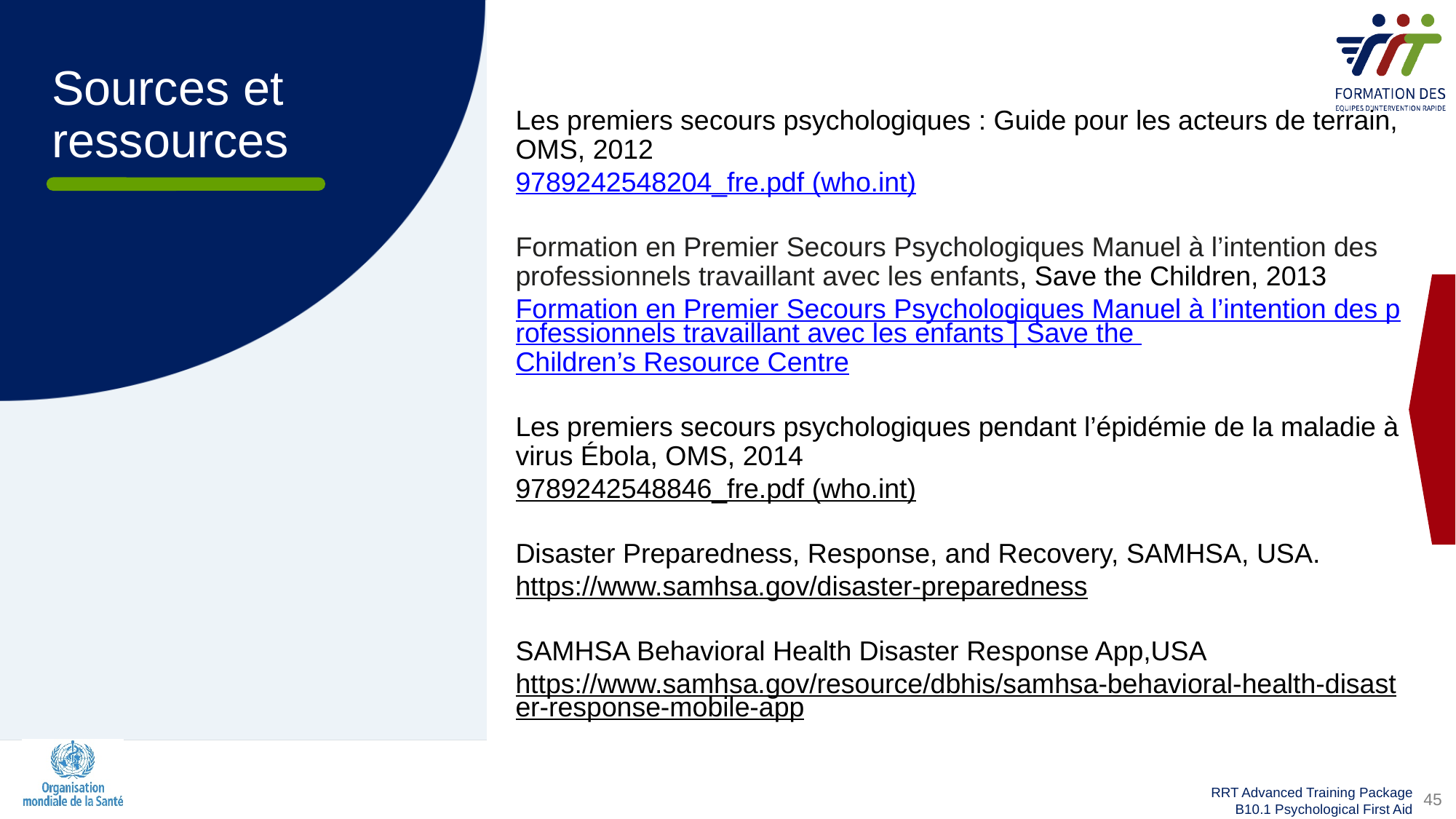

# Sources et ressources
Les premiers secours psychologiques : Guide pour les acteurs de terrain, OMS, 2012
9789242548204_fre.pdf (who.int)

Formation en Premier Secours Psychologiques Manuel à l’intention des professionnels travaillant avec les enfants, Save the Children, 2013
Formation en Premier Secours Psychologiques Manuel à l’intention des professionnels travaillant avec les enfants | Save the Children’s Resource Centre

Les premiers secours psychologiques pendant l’épidémie de la maladie à virus Ébola, OMS, 2014
9789242548846_fre.pdf (who.int)

Disaster Preparedness, Response, and Recovery, SAMHSA, USA.
https://www.samhsa.gov/disaster-preparedness

SAMHSA Behavioral Health Disaster Response App,USA
https://www.samhsa.gov/resource/dbhis/samhsa-behavioral-health-disaster-response-mobile-app